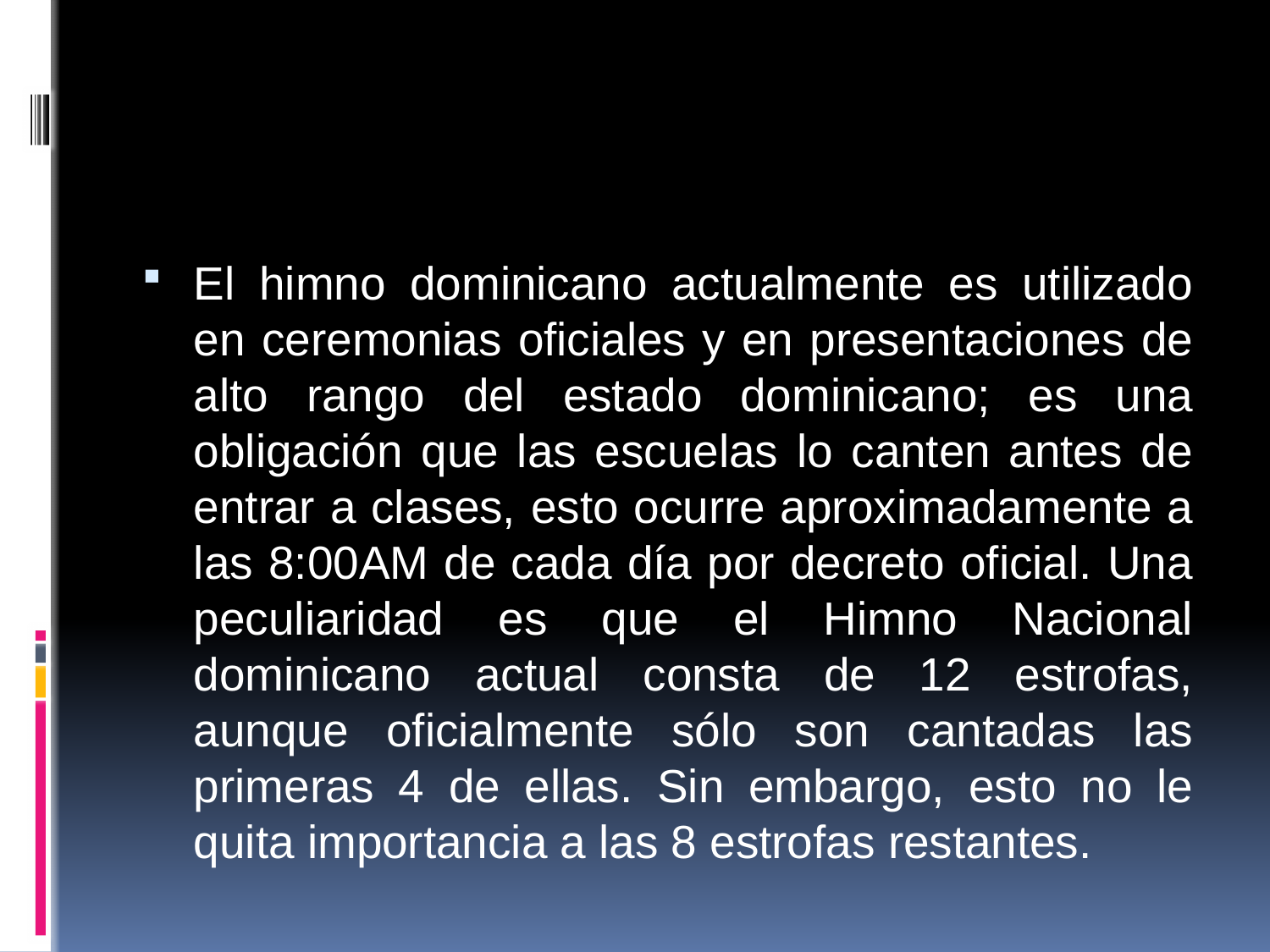

El himno dominicano actualmente es utilizado en ceremonias oficiales y en presentaciones de alto rango del estado dominicano; es una obligación que las escuelas lo canten antes de entrar a clases, esto ocurre aproximadamente a las 8:00AM de cada día por decreto oficial. Una peculiaridad es que el Himno Nacional dominicano actual consta de 12 estrofas, aunque oficialmente sólo son cantadas las primeras 4 de ellas. Sin embargo, esto no le quita importancia a las 8 estrofas restantes.